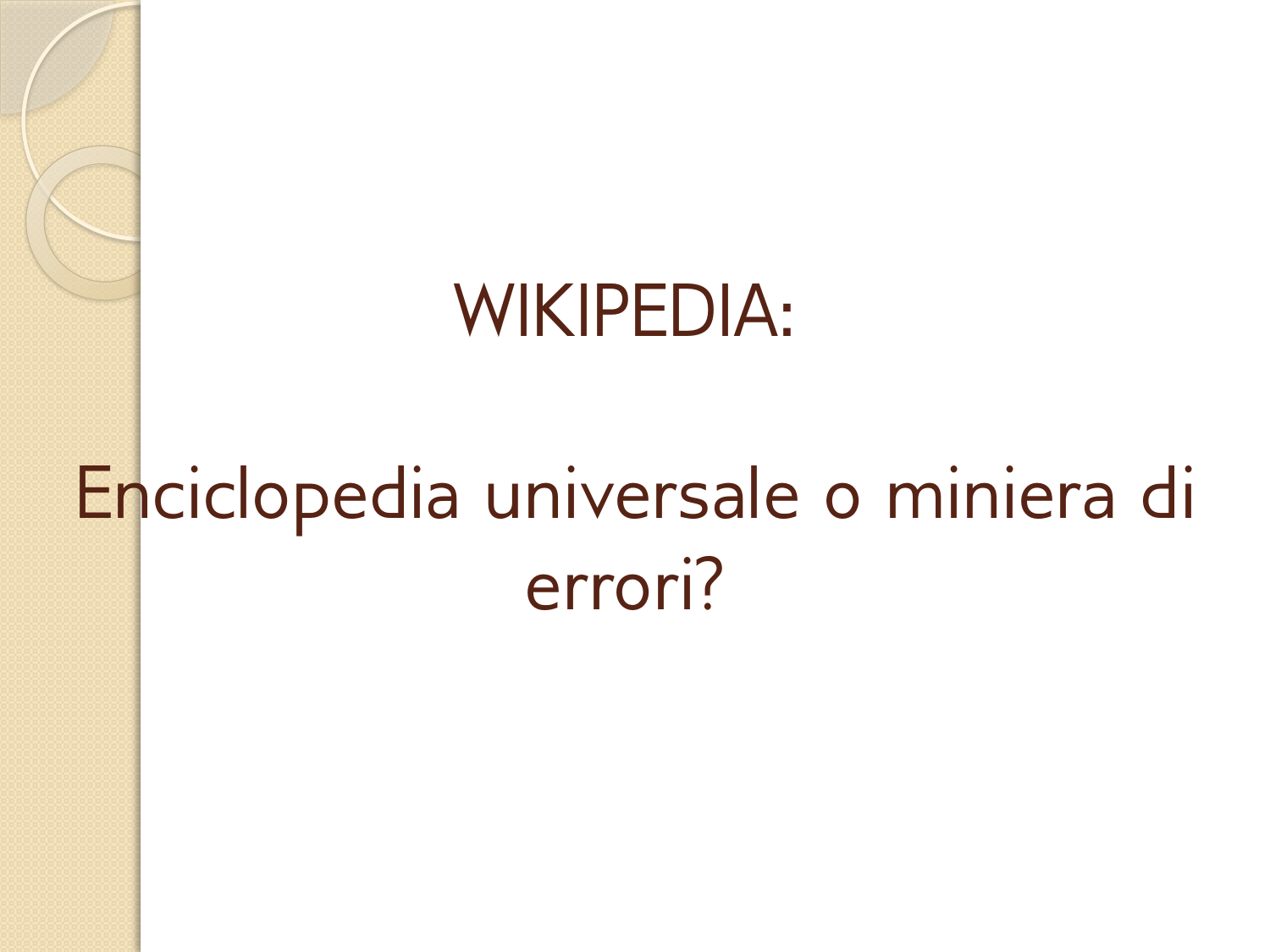

# WIKIPEDIA: Enciclopedia universale o miniera di errori?